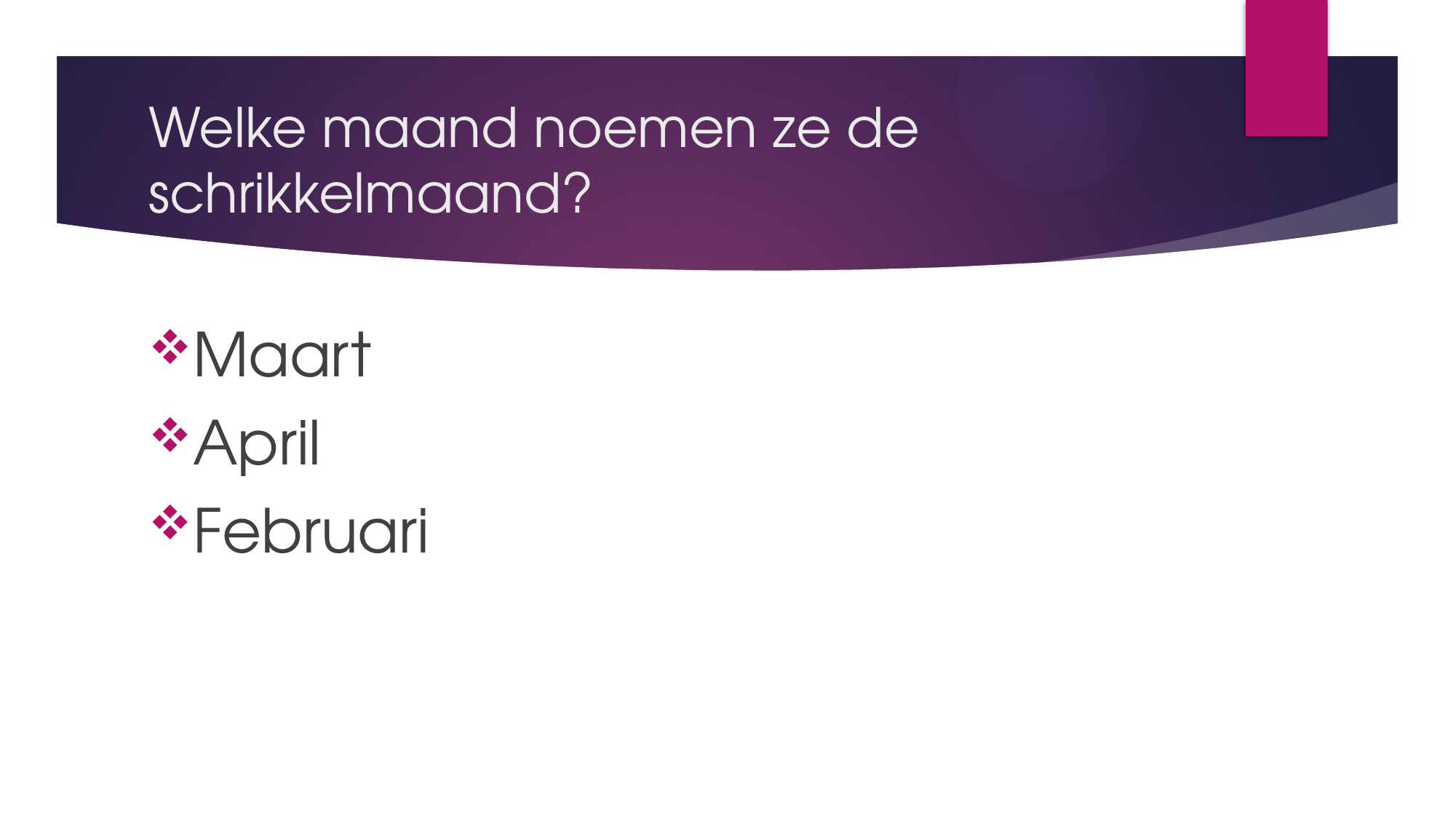

# Welke maand noemen ze de schrikkelmaand?
Maart
April
Februari